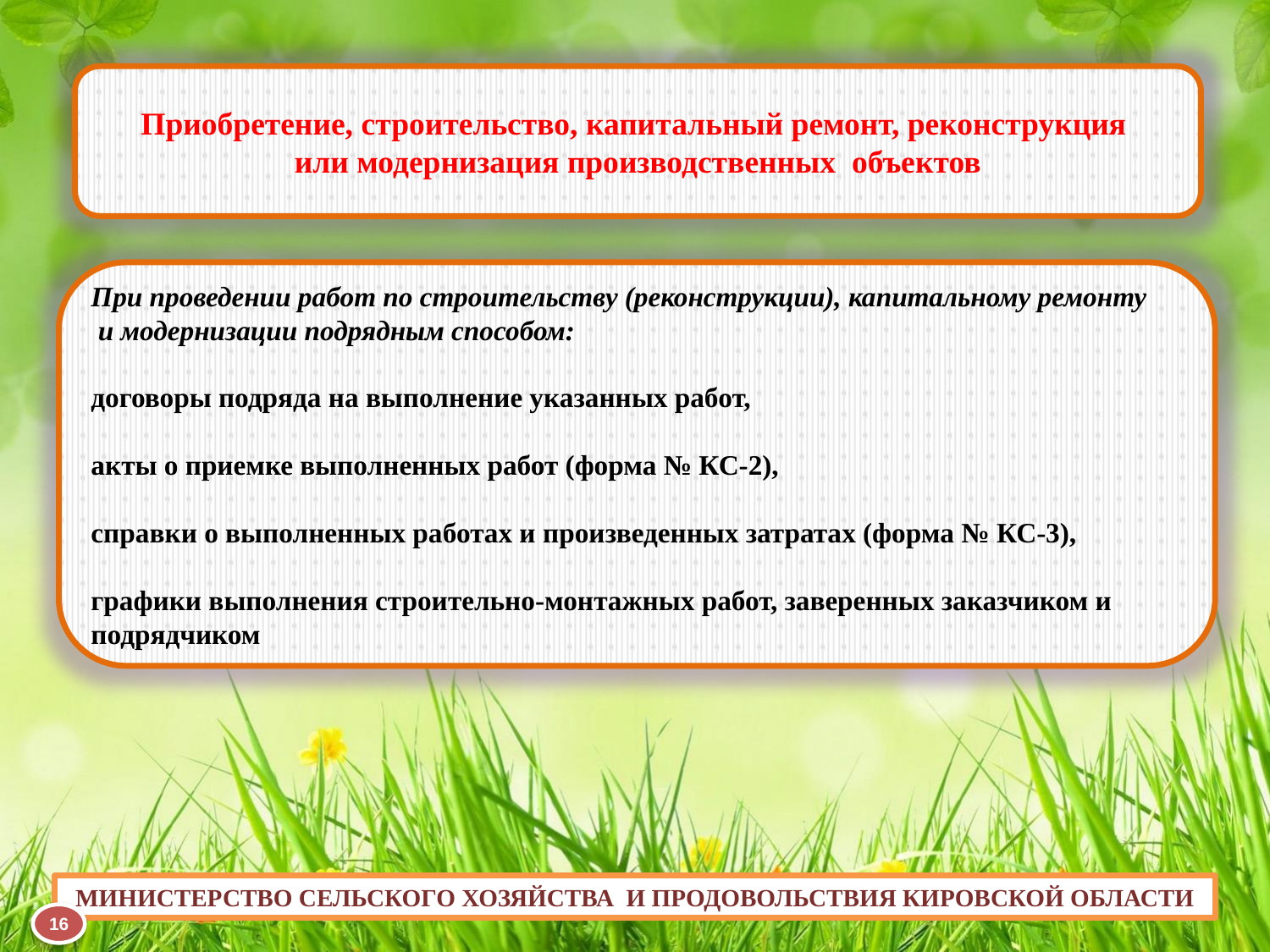

Приобретение, строительство, капитальный ремонт, реконструкция
или модернизация производственных  объектов
При проведении работ по строительству (реконструкции), капитальному ремонту
 и модернизации подрядным способом:

договоры подряда на выполнение указанных работ,

акты о приемке выполненных работ (форма № КС-2),

справки о выполненных работах и произведенных затратах (форма № КС-3),

графики выполнения строительно-монтажных работ, заверенных заказчиком и
подрядчиком

МИНИСТЕРСТВО СЕЛЬСКОГО ХОЗЯЙСТВА  И ПРОДОВОЛЬСТВИЯ КИРОВСКОЙ ОБЛАСТИ
16